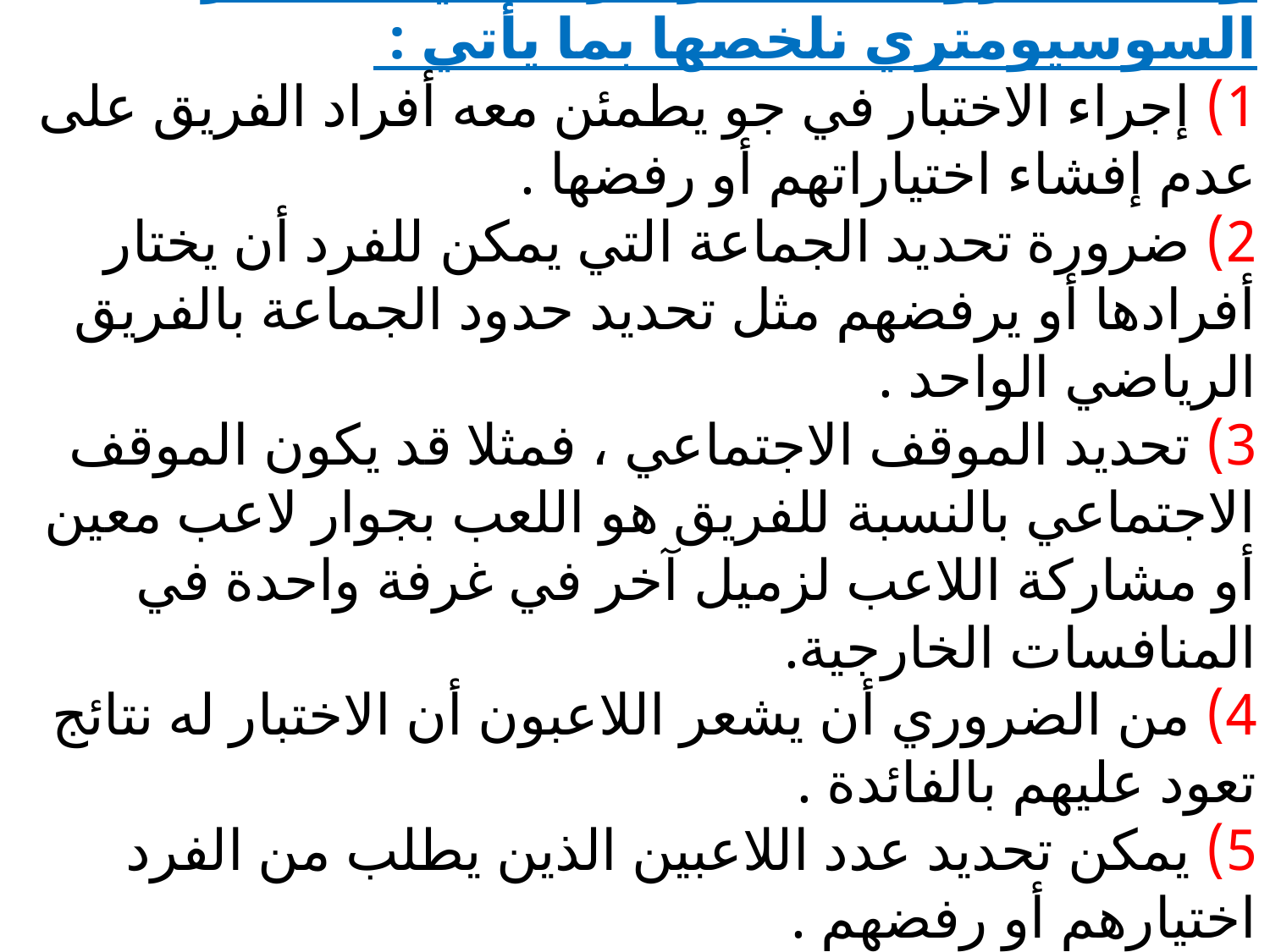

# وهناك شروط يجب توافرها في الاختبار السوسيومتري نلخصها بما يأتي :  1) إجراء الاختبار في جو يطمئن معه أفراد الفريق على عدم إفشاء اختياراتهم أو رفضها . 2) ضرورة تحديد الجماعة التي يمكن للفرد أن يختار أفرادها أو يرفضهم مثل تحديد حدود الجماعة بالفريق الرياضي الواحد . 3) تحديد الموقف الاجتماعي ، فمثلا قد يكون الموقف الاجتماعي بالنسبة للفريق هو اللعب بجوار لاعب معين أو مشاركة اللاعب لزميل آخر في غرفة واحدة في المنافسات الخارجية. 4) من الضروري أن يشعر اللاعبون أن الاختبار له نتائج تعود عليهم بالفائدة . 5) يمكن تحديد عدد اللاعبين الذين يطلب من الفرد اختيارهم أو رفضهم .